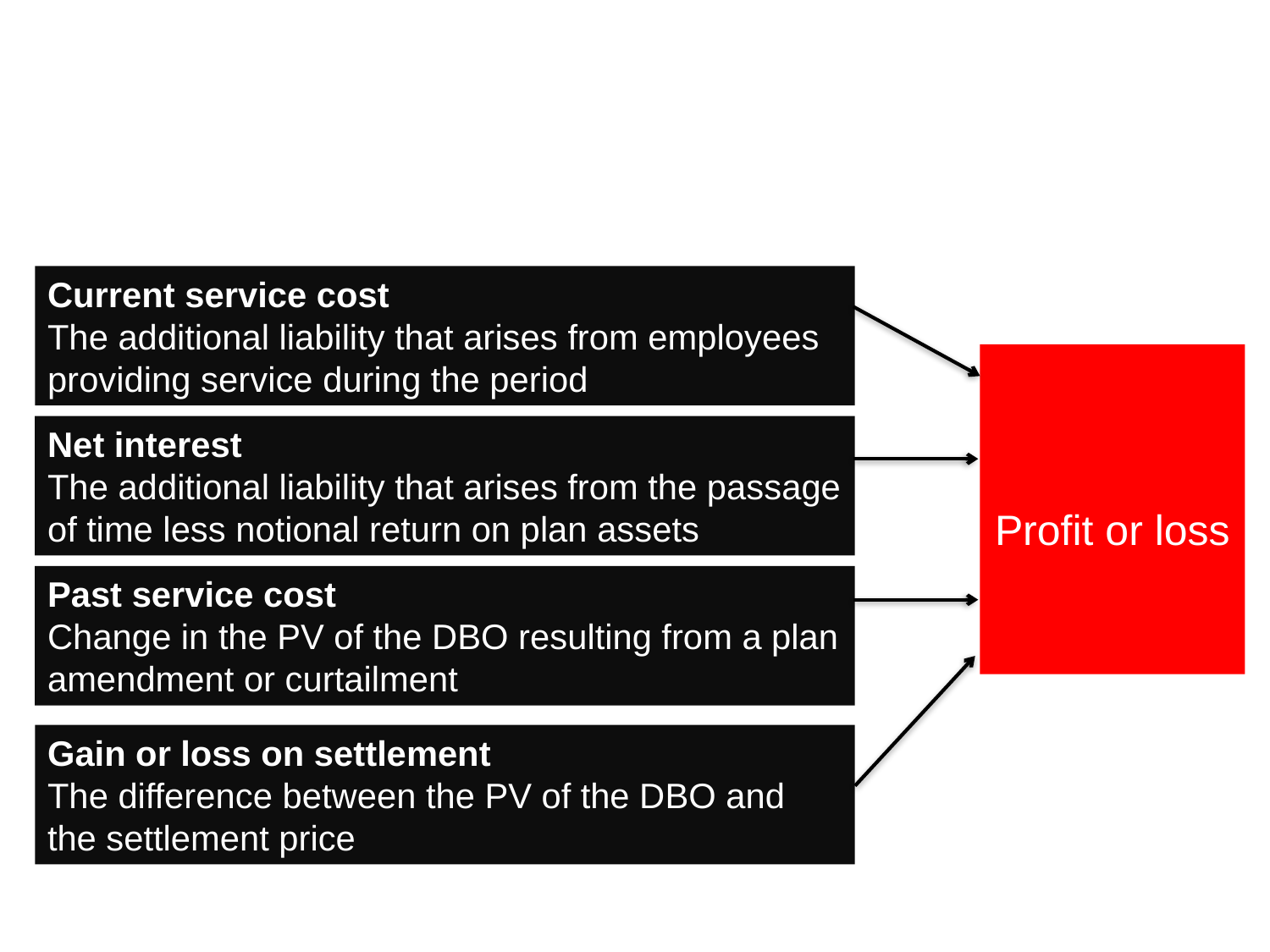

# DB plan STEP 6 Determine the amounts to be recognised in P&L
Current service cost
The additional liability that arises from employees providing service during the period

Profit or loss

Net interest
The additional liability that arises from the passage of time less notional return on plan assets
Past service cost
Change in the PV of the DBO resulting from a plan amendment or curtailment
Gain or loss on settlement
The difference between the PV of the DBO and the settlement price